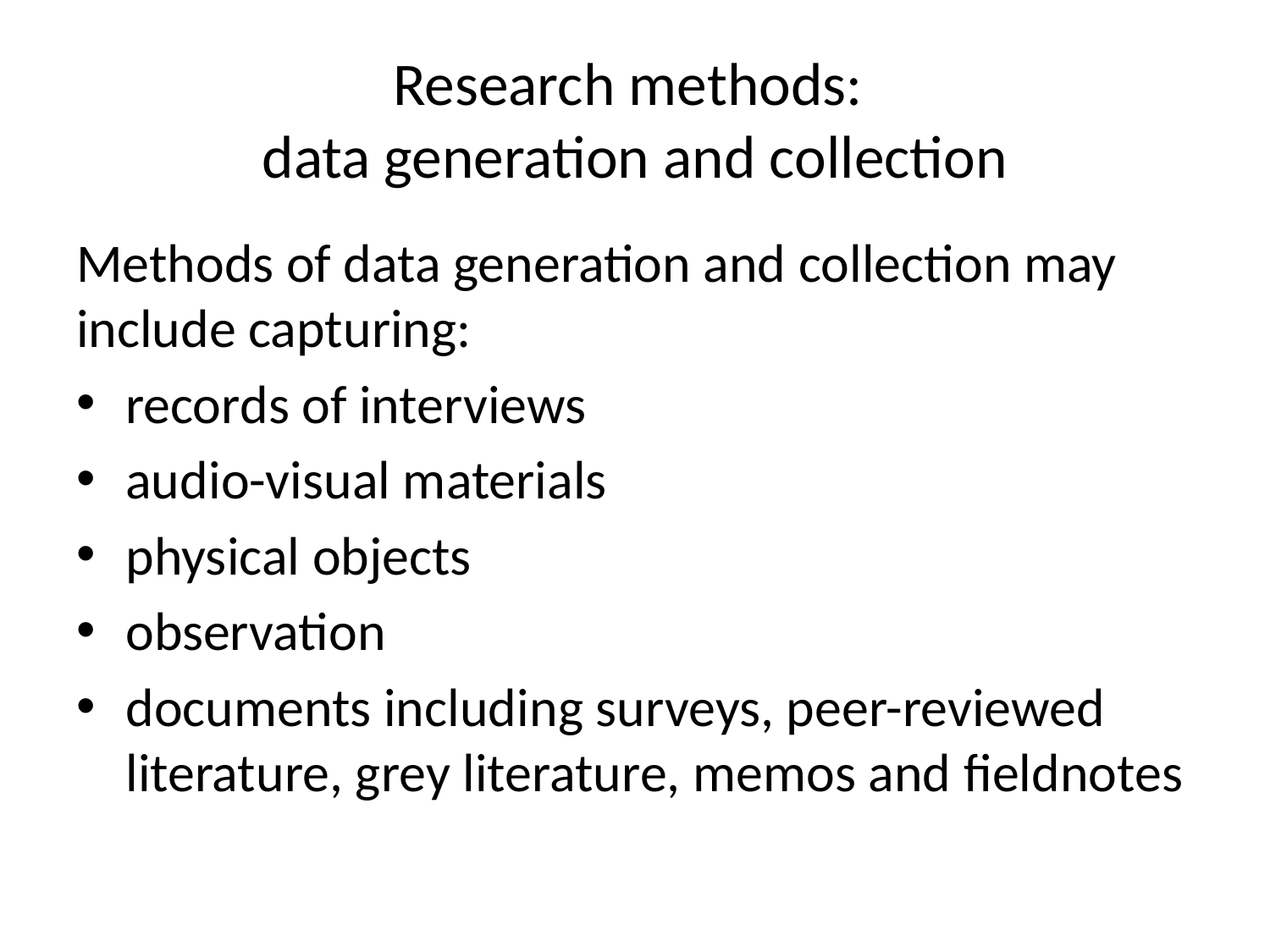

# Research methods: data generation and collection
Methods of data generation and collection may include capturing:
records of interviews
audio-visual materials
physical objects
observation
documents including surveys, peer-reviewed literature, grey literature, memos and fieldnotes